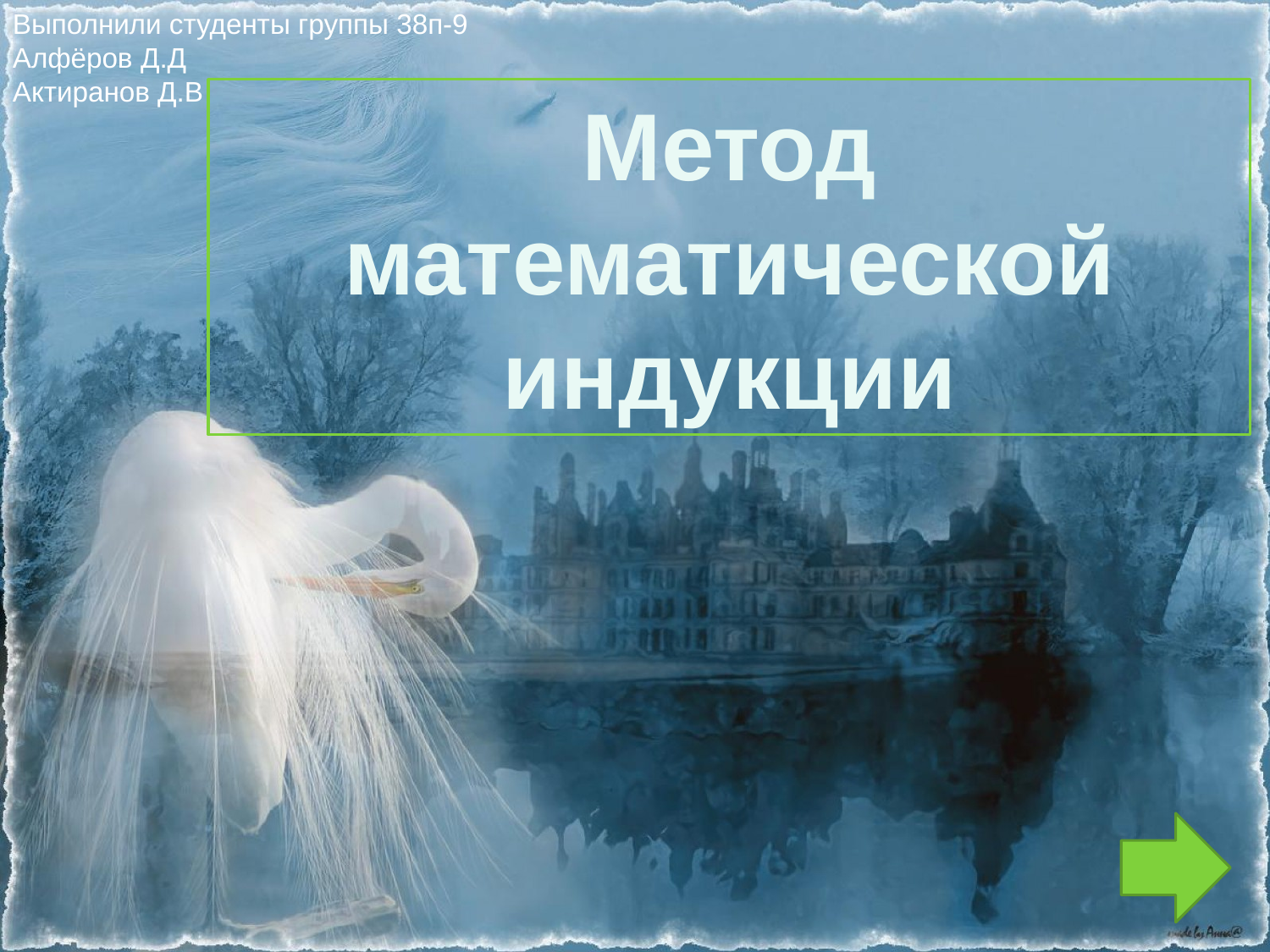

Выполнили студенты группы 38п-9
Алфёров Д.Д
Актиранов Д.В
Метод математической индукции